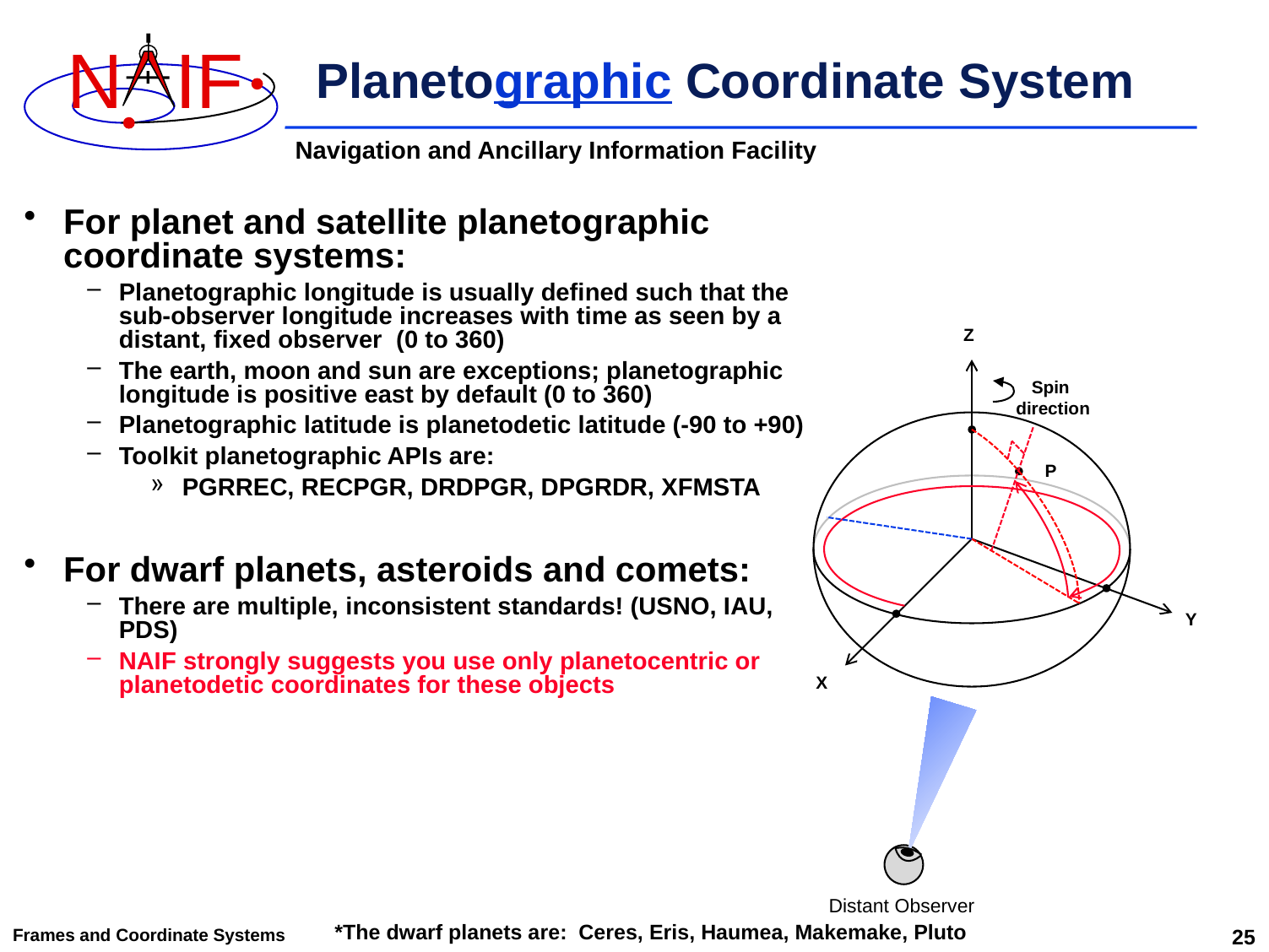

# Planetographic Coordinate System
For planet and satellite planetographic coordinate systems:
Planetographic longitude is usually defined such that the sub-observer longitude increases with time as seen by a distant, fixed observer  (0 to 360)
The earth, moon and sun are exceptions; planetographic longitude is positive east by default (0 to 360)
Planetographic latitude is planetodetic latitude (-90 to +90)
Toolkit planetographic APIs are:
PGRREC, RECPGR, DRDPGR, DPGRDR, XFMSTA

For dwarf planets, asteroids and comets:
There are multiple, inconsistent standards! (USNO, IAU, PDS)
NAIF strongly suggests you use only planetocentric or planetodetic coordinates for these objects

Z
Spin
direction

P

Y

X

Distant Observer
*The dwarf planets are:  Ceres, Eris, Haumea, Makemake, Pluto
Frames and Coordinate Systems
25